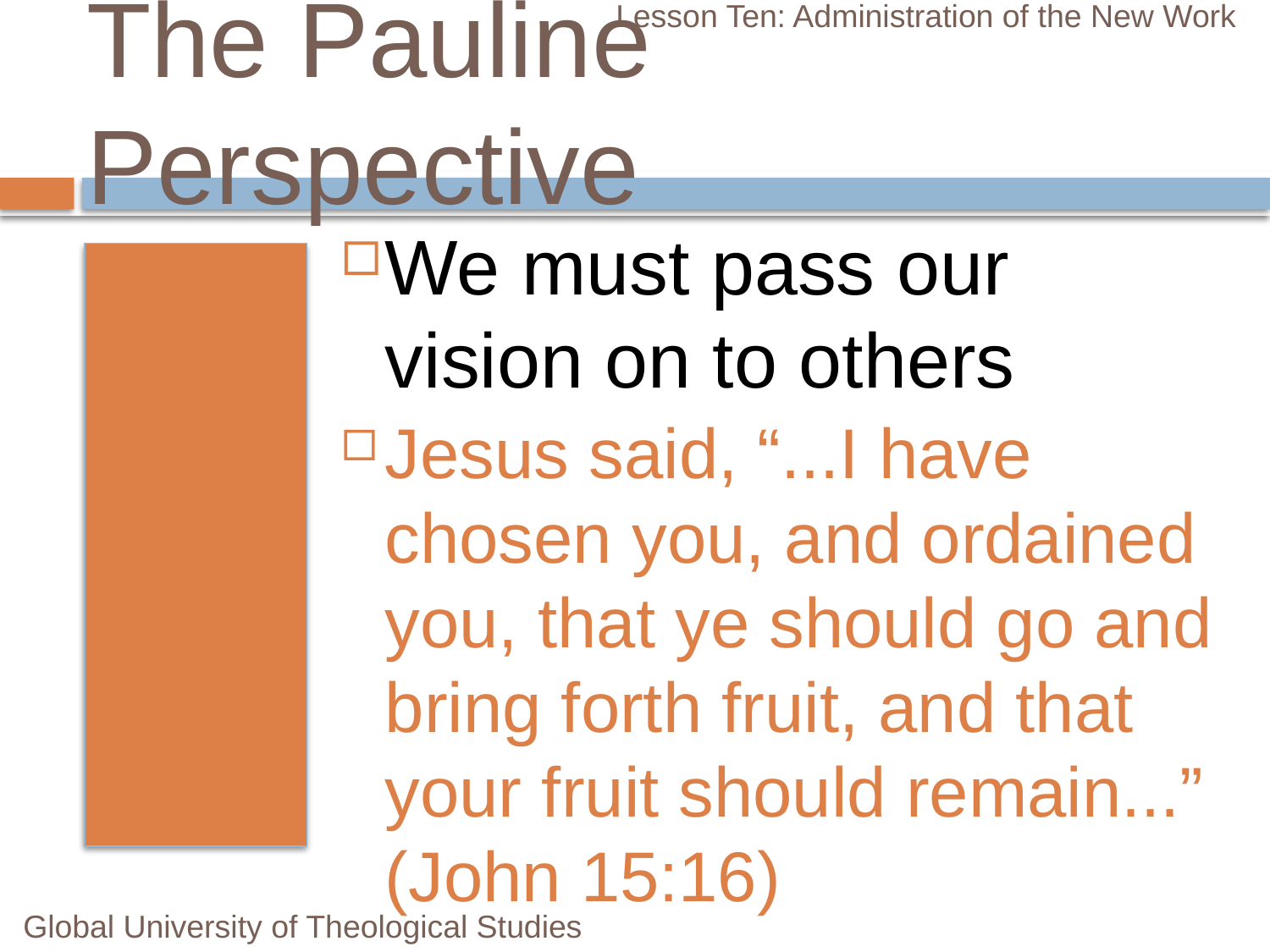

Lesson Ten: Administration of the New Work
# The Pauline Perspective
We must pass our vision on to others

Jesus said, “...I have chosen you, and ordained you, that ye should go and bring forth fruit, and that your fruit should remain...” (John 15:16)
Global University of Theological Studies